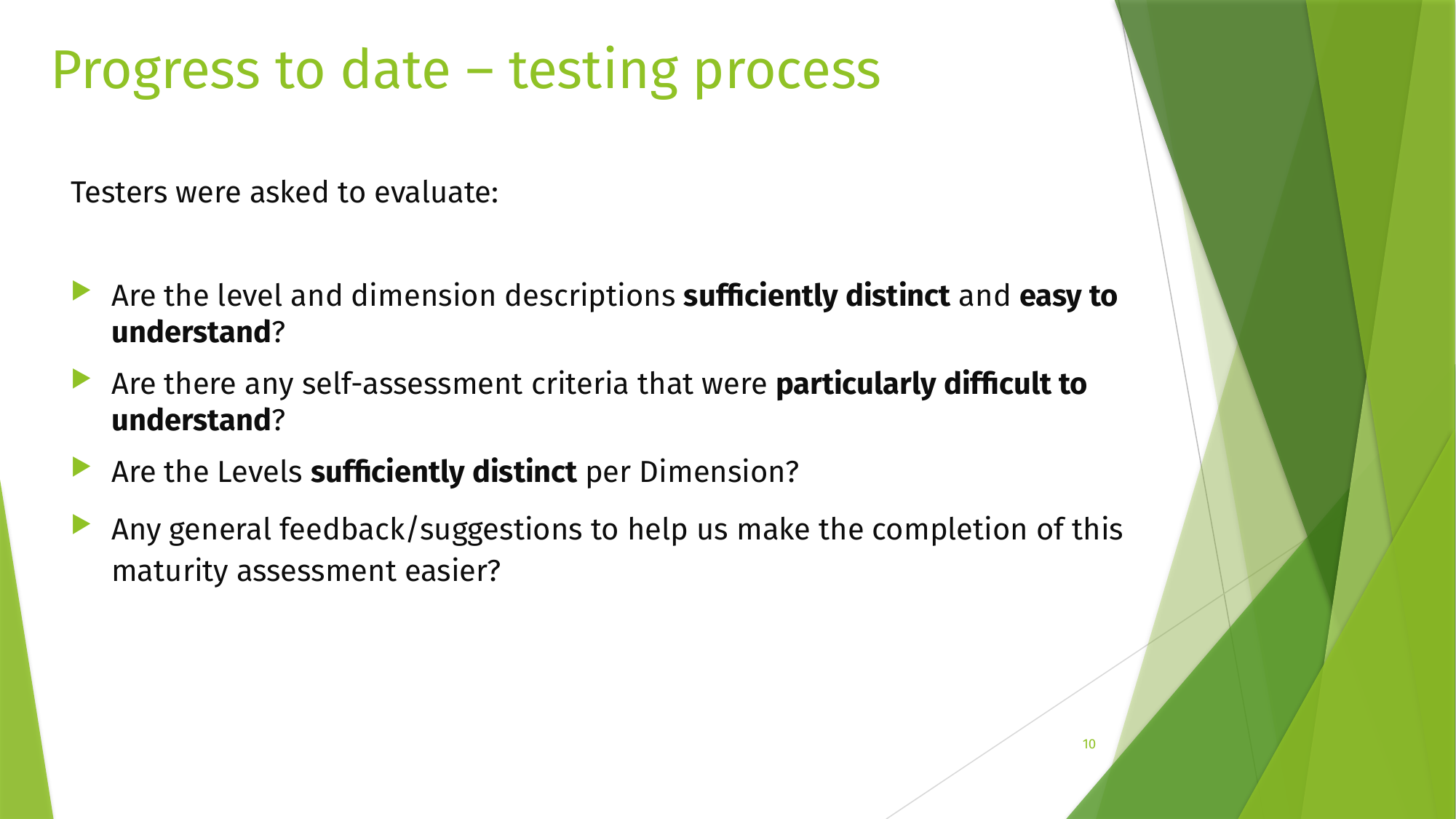

# Progress to date – testing process
Testers were asked to evaluate:

Are the level and dimension descriptions sufficiently distinct and easy to understand?
Are there any self-assessment criteria that were particularly difficult to understand?
Are the Levels sufficiently distinct per Dimension?
Any general feedback/suggestions to help us make the completion of this maturity assessment easier?
10